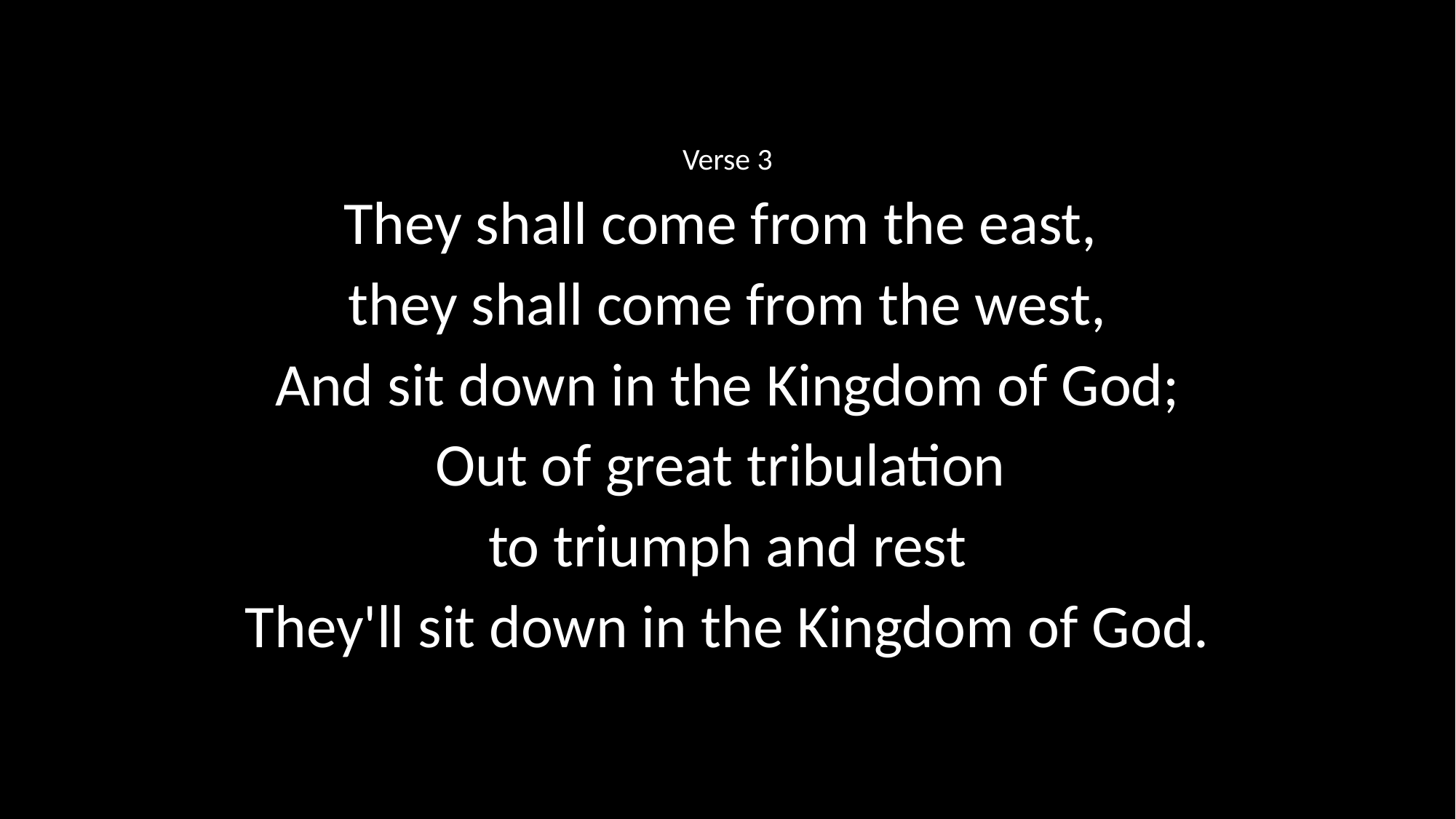

Verse 3
They shall come from the east,
they shall come from the west,
And sit down in the Kingdom of God;
Out of great tribulation
to triumph and rest
They'll sit down in the Kingdom of God.